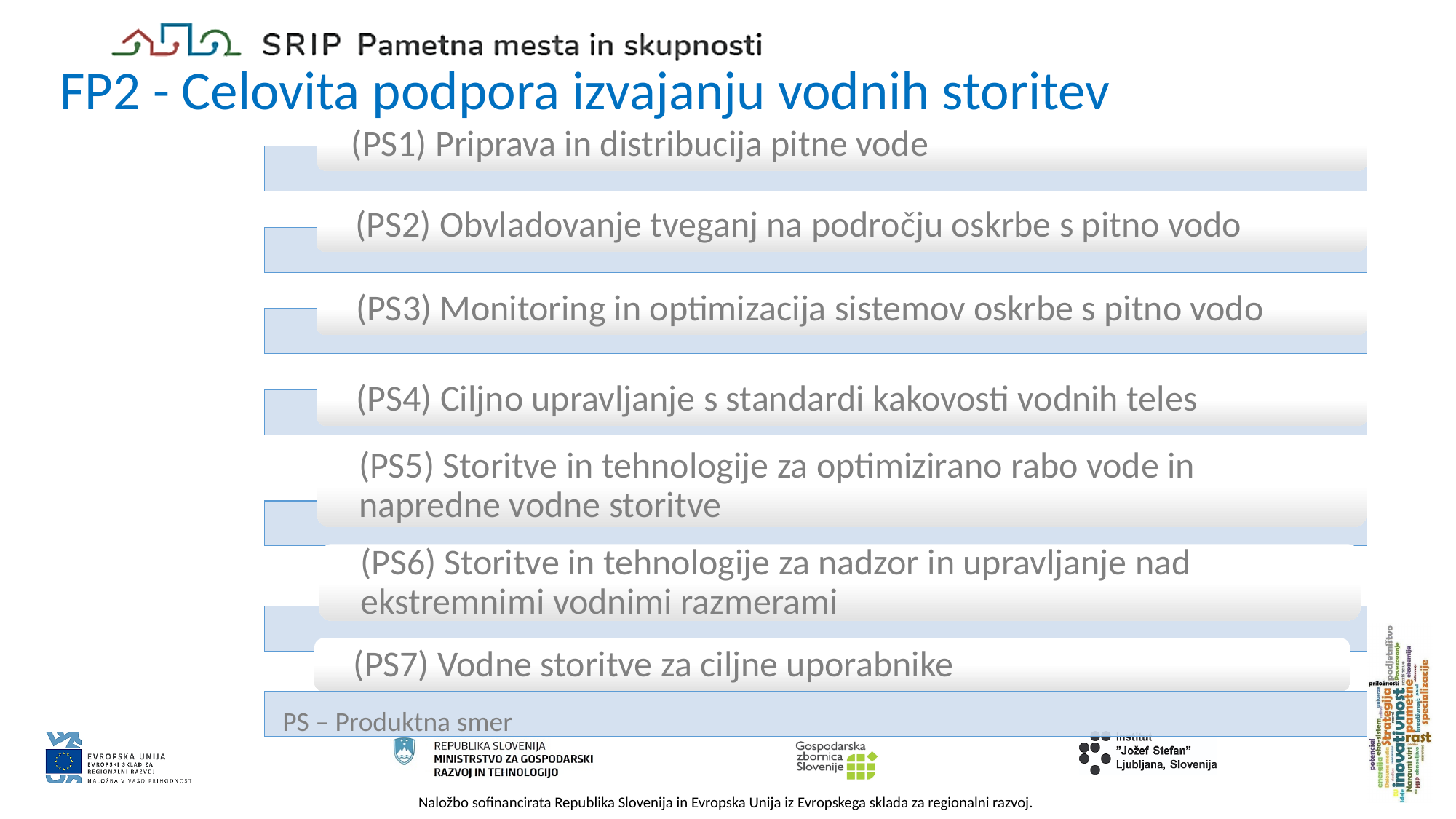

# FP2 - Celovita podpora izvajanju vodnih storitev
(PS1) Priprava in distribucija pitne vode
(PS2) Obvladovanje tveganj na področju oskrbe s pitno vodo
(PS3) Monitoring in optimizacija sistemov oskrbe s pitno vodo
(PS4) Ciljno upravljanje s standardi kakovosti vodnih teles
(PS5) Storitve in tehnologije za optimizirano rabo vode in napredne vodne storitve
(PS6) Storitve in tehnologije za nadzor in upravljanje nad ekstremnimi vodnimi razmerami
(PS7) Vodne storitve za ciljne uporabnike
PS – Produktna smer